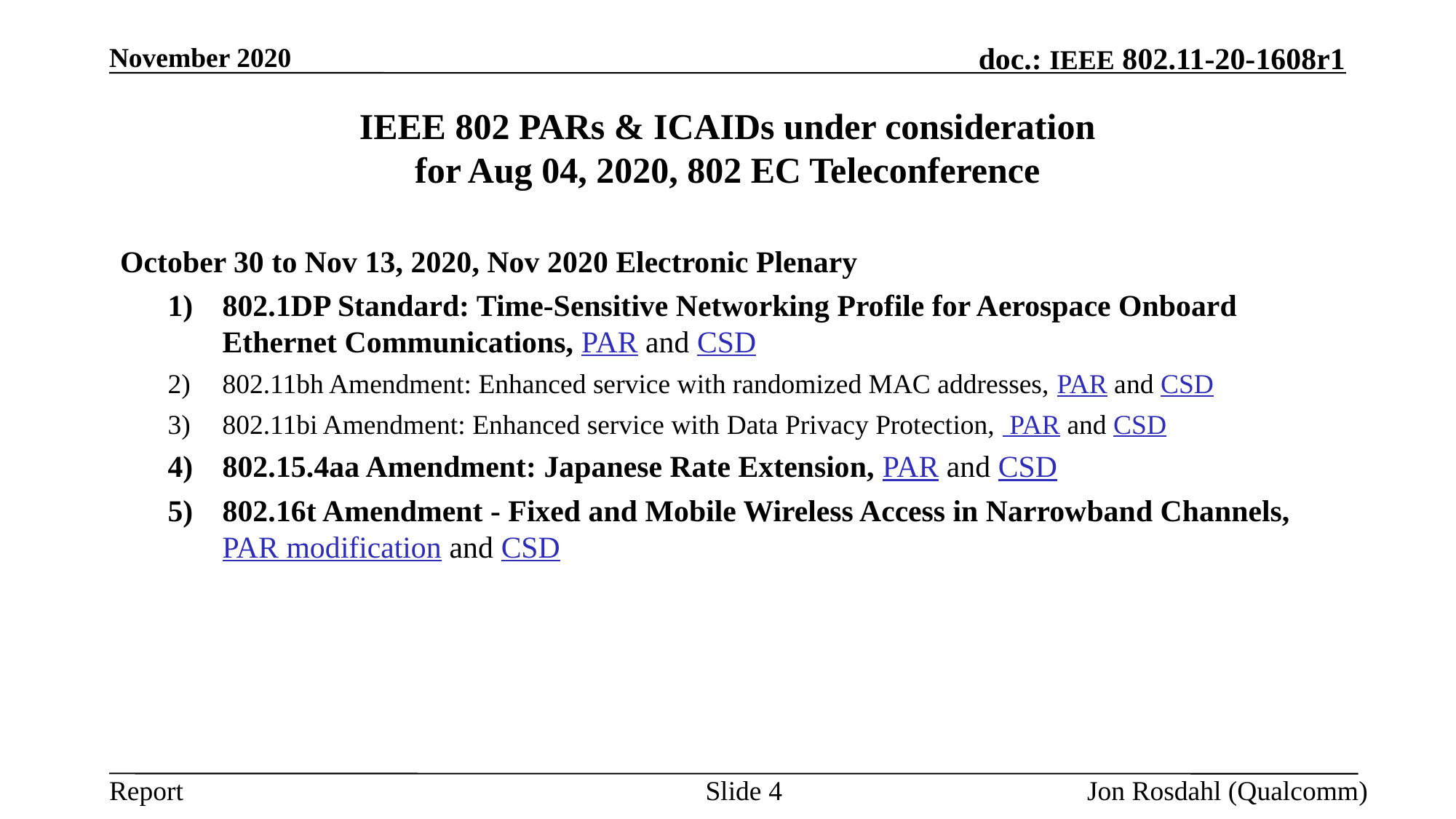

November 2020
# IEEE 802 PARs & ICAIDs under consideration for Aug 04, 2020, 802 EC Teleconference
October 30 to Nov 13, 2020, Nov 2020 Electronic Plenary
802.1DP Standard: Time-Sensitive Networking Profile for Aerospace Onboard Ethernet Communications, PAR and CSD
802.11bh Amendment: Enhanced service with randomized MAC addresses, PAR and CSD
802.11bi Amendment: Enhanced service with Data Privacy Protection,  PAR and CSD
802.15.4aa Amendment: Japanese Rate Extension, PAR and CSD
802.16t Amendment - Fixed and Mobile Wireless Access in Narrowband Channels, PAR modification and CSD

Slide 4
Jon Rosdahl (Qualcomm)